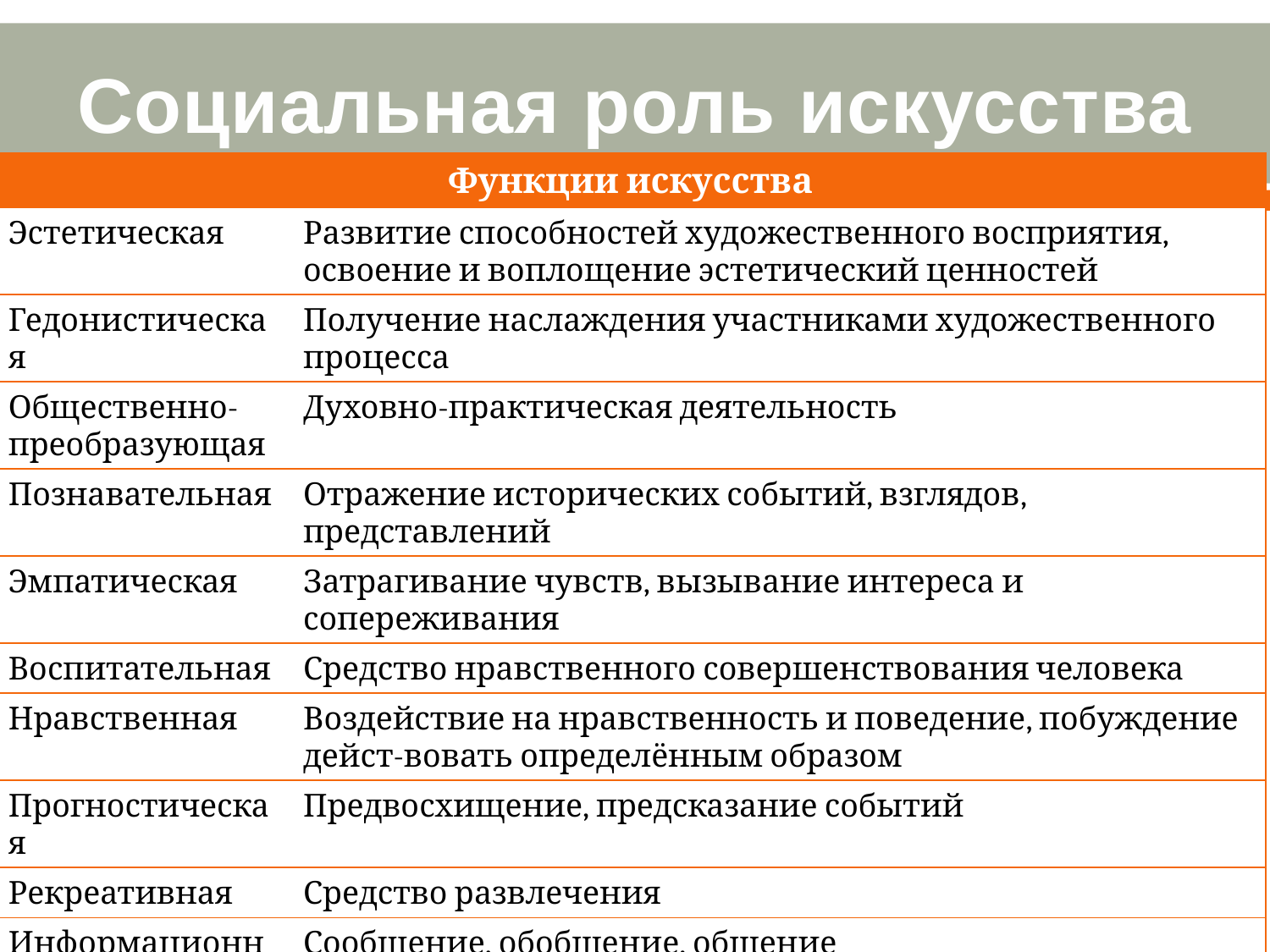

# Социальная роль искусства
| Функции искусства |  |
| --- | --- |
| Эстетическая | Развитие способностей художественного восприятия, освоение и воплощение эстетический ценностей |
| Гедонистическая | Получение наслаждения участниками художественного процесса |
| Общественно-преобразующая | Духовно-практическая деятельность |
| Познавательная | Отражение исторических событий, взглядов, представлений |
| Эмпатическая | Затрагивание чувств, вызывание интереса и сопереживания |
| Воспитательная | Средство нравственного совершенствования человека |
| Нравственная | Воздействие на нравственность и поведение, побуждение дейст-вовать определённым образом |
| Прогностическая | Предвосхищение, предсказание событий |
| Рекреативная | Средство развлечения |
| Информационно-коммуникативная | Сообщение, обобщение, общение |
| Эвристическая | Обнаружение принципиально новых средств отражения реаль-ности |